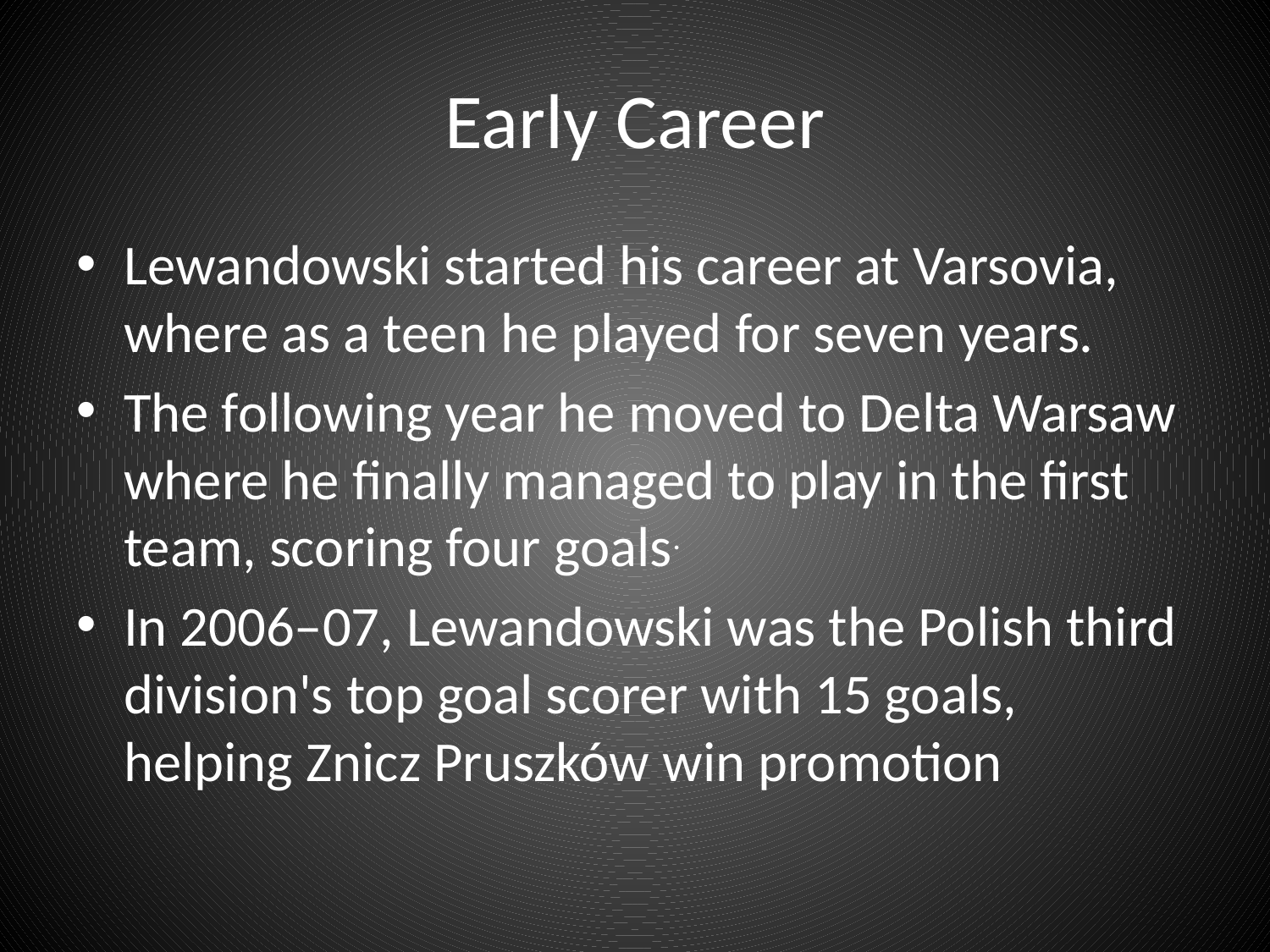

# Early Career
Lewandowski started his career at Varsovia, where as a teen he played for seven years.
The following year he moved to Delta Warsaw where he finally managed to play in the first team, scoring four goals.
In 2006–07, Lewandowski was the Polish third division's top goal scorer with 15 goals, helping Znicz Pruszków win promotion